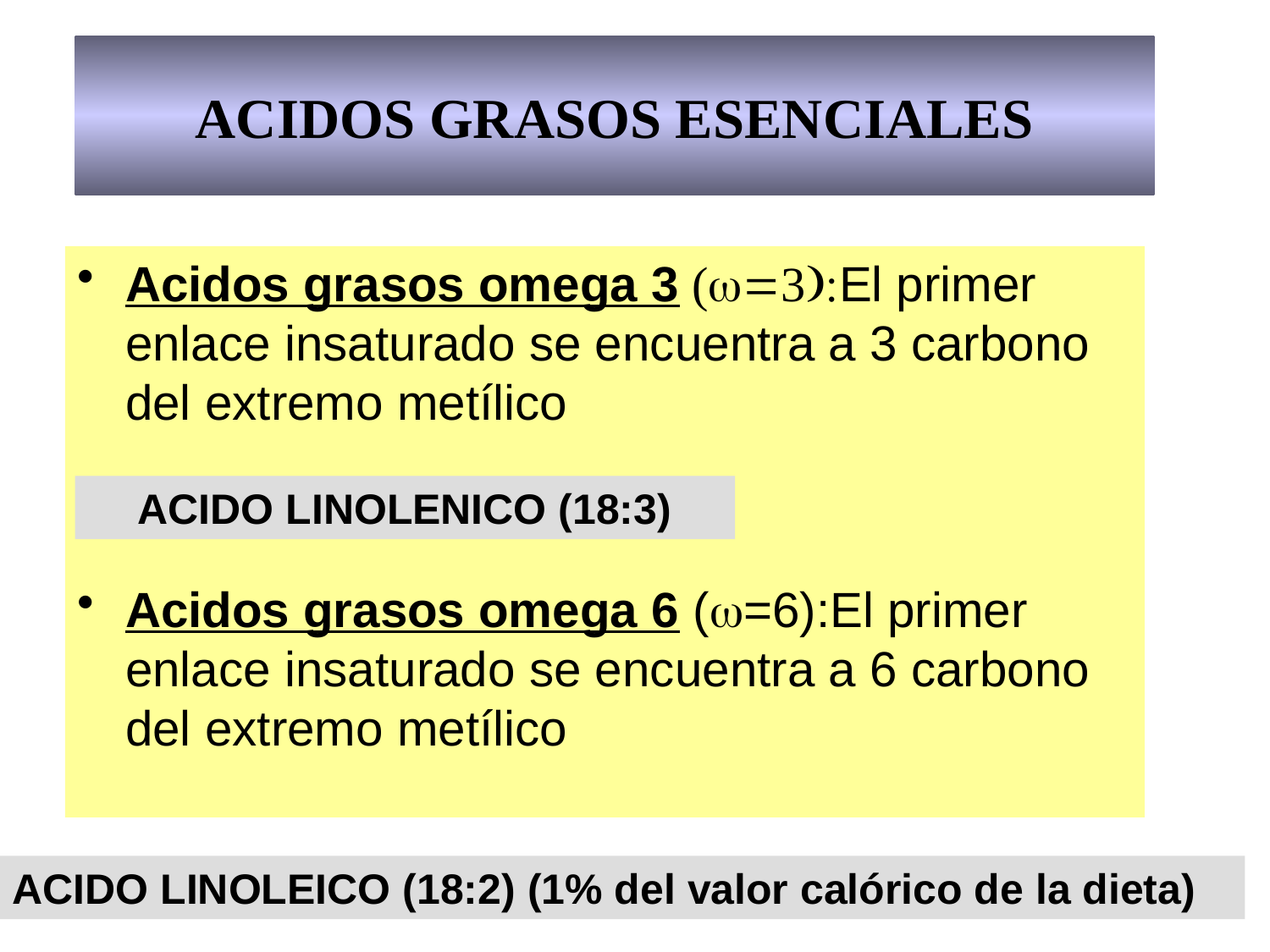

# ACIDOS GRASOS ESENCIALES
Acidos grasos omega 3 (ω=3):El primer enlace insaturado se encuentra a 3 carbono del extremo metílico

Acidos grasos omega 6 (ω=6):El primer enlace insaturado se encuentra a 6 carbono del extremo metílico

ACIDO LINOLENICO (18:3)
ACIDO LINOLEICO (18:2) (1% del valor calórico de la dieta)